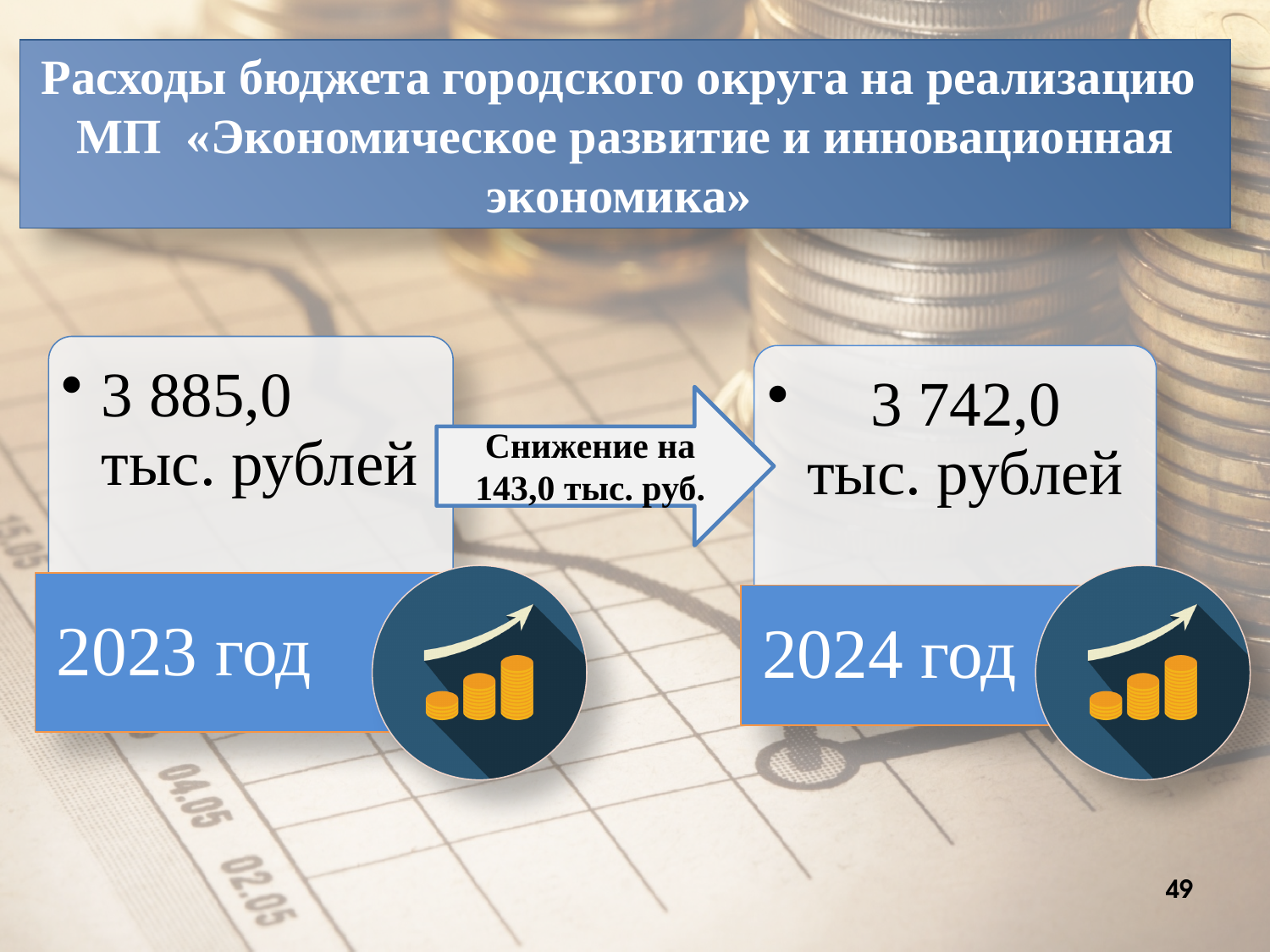

Расходы бюджета городского округа на реализацию
МП  «Экономическое развитие и инновационная экономика»
3 885,0   тыс. рублей
2023 год
    3 742,0 тыс. рублей
2024 год

Снижение на
143,0 тыс. руб.
49